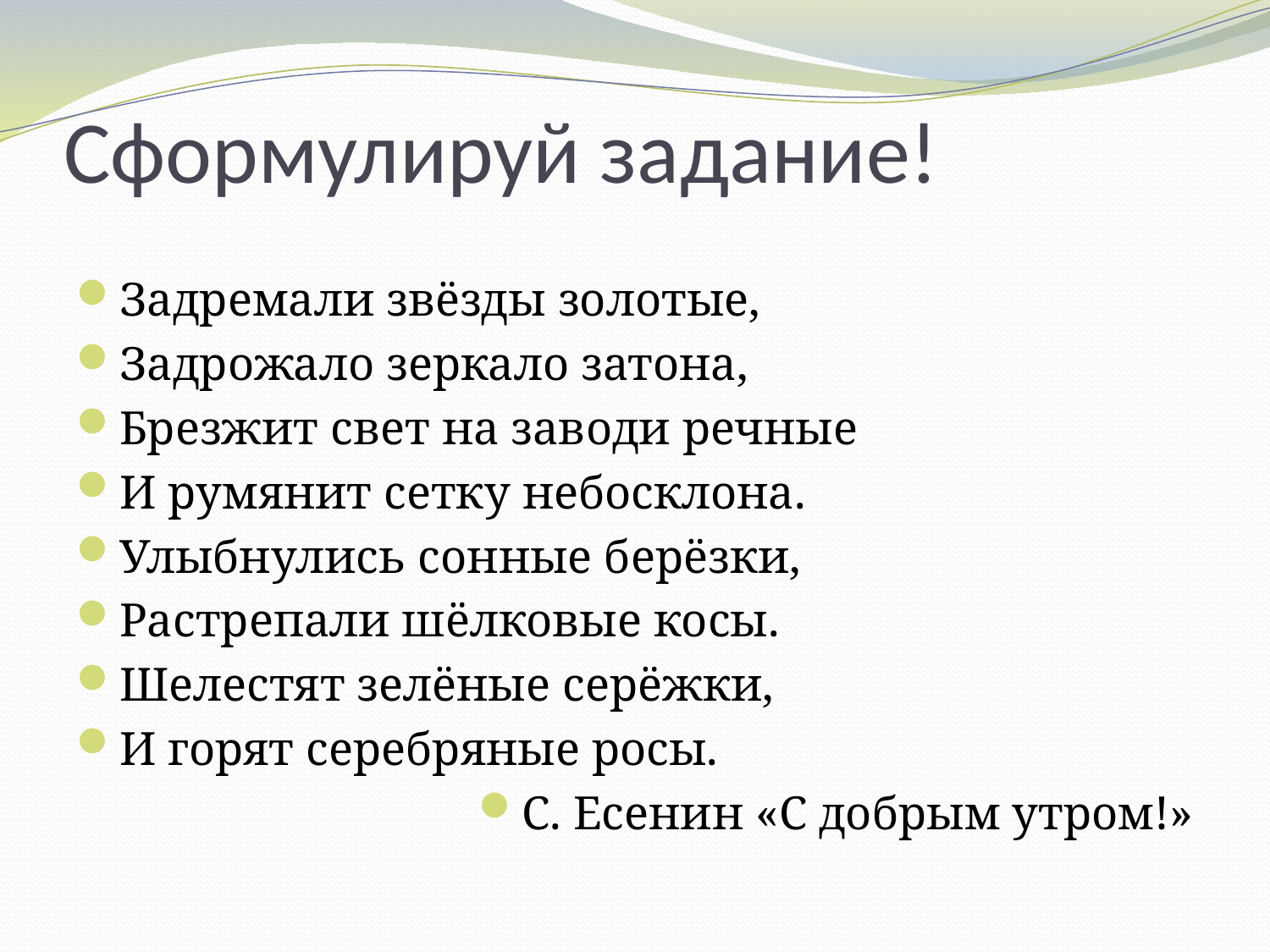

# Сформулируй задание!
Задремали звёзды золотые,
Задрожало зеркало затона,
Брезжит свет на заводи речные
И румянит сетку небосклона.
Улыбнулись сонные берёзки,
Растрепали шёлковые косы.
Шелестят зелёные серёжки,
И горят серебряные росы.
С. Есенин «С добрым утром!»